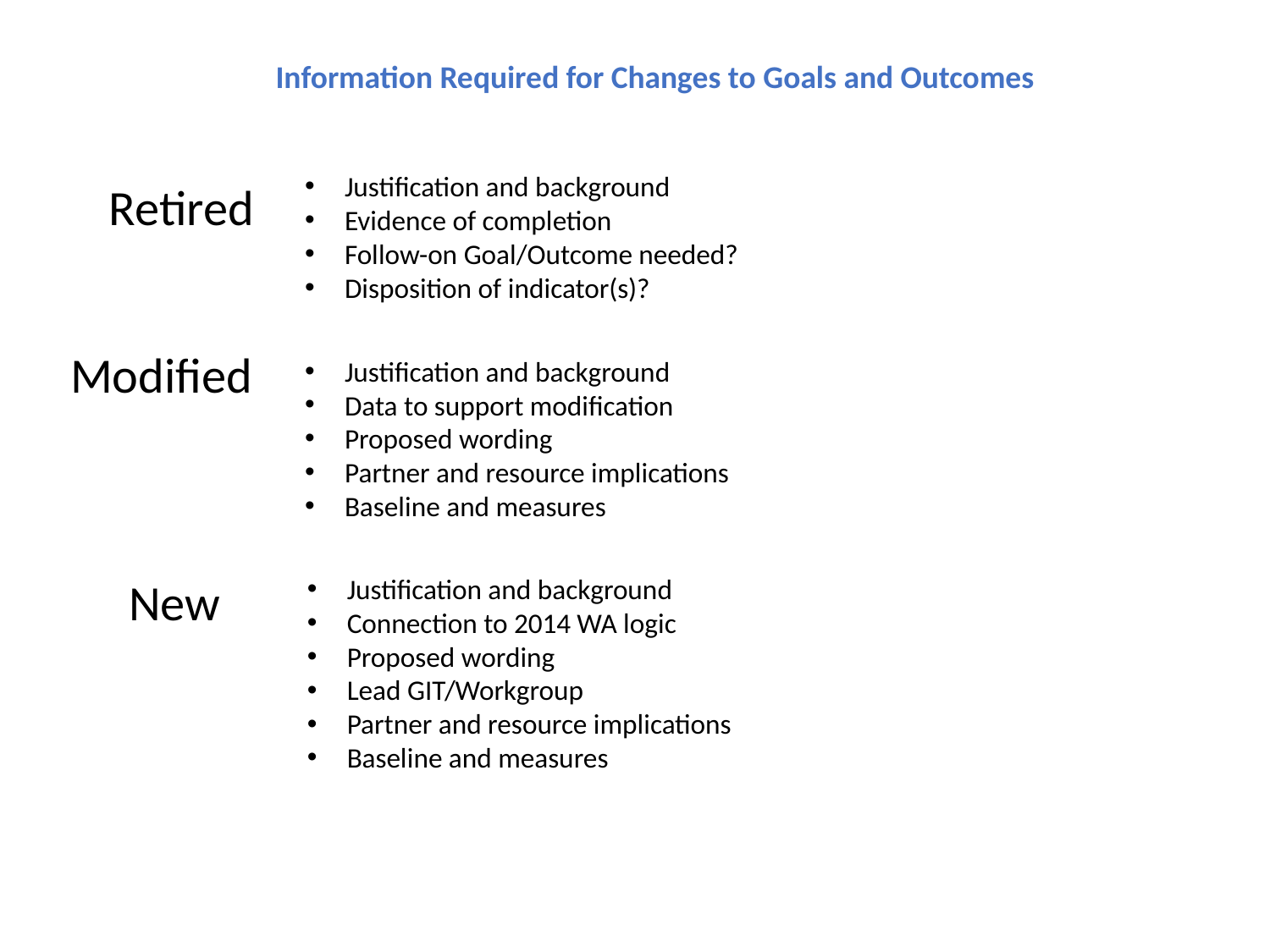

Information Required for Changes to Goals and Outcomes
Justification and background
Evidence of completion
Follow-on Goal/Outcome needed?
Disposition of indicator(s)?
Retired
Modified
Justification and background
Data to support modification
Proposed wording
Partner and resource implications
Baseline and measures
New
Justification and background
Connection to 2014 WA logic
Proposed wording
Lead GIT/Workgroup
Partner and resource implications
Baseline and measures